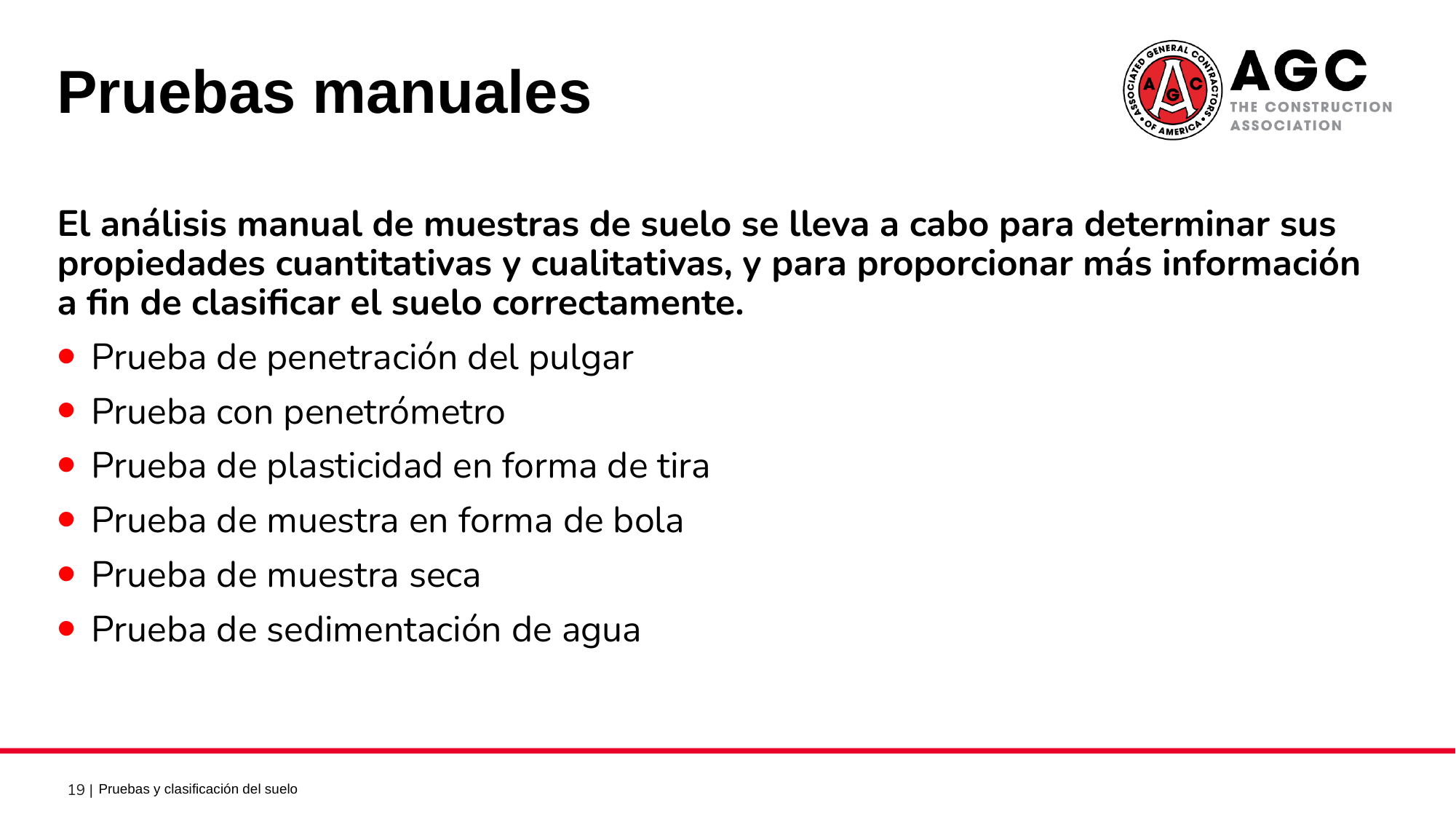

Pruebas manuales
El análisis manual de muestras de suelo se lleva a cabo para determinar sus propiedades cuantitativas y cualitativas, y para proporcionar más información a fin de clasificar el suelo correctamente.
Prueba de penetración del pulgar
Prueba con penetrómetro
Prueba de plasticidad en forma de tira
Prueba de muestra en forma de bola
Prueba de muestra seca
Prueba de sedimentación de agua

Pruebas y clasificación del suelo